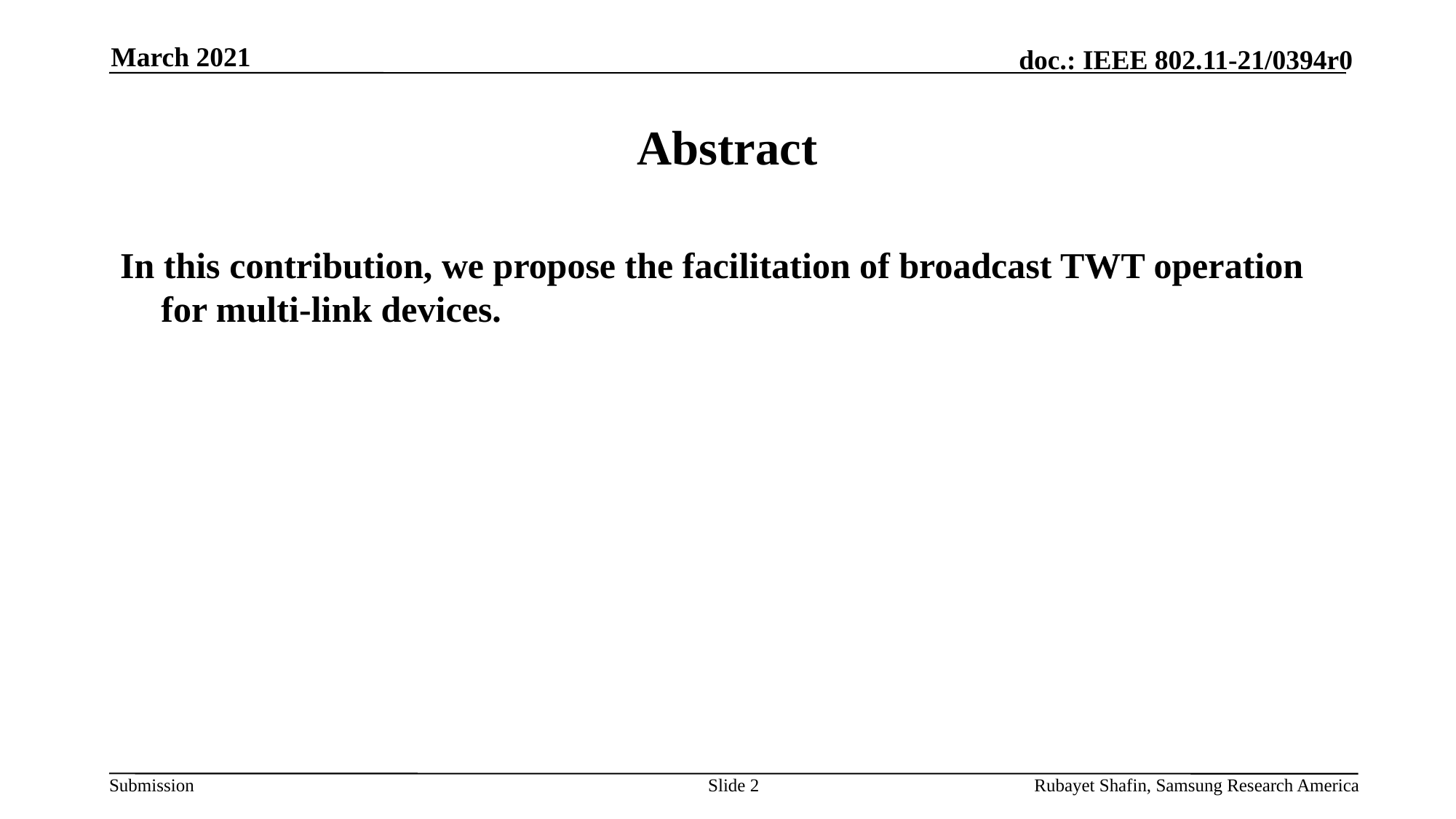

March 2021
# Abstract
In this contribution, we propose the facilitation of broadcast TWT operation for multi-link devices.
Slide 2
Rubayet Shafin, Samsung Research America